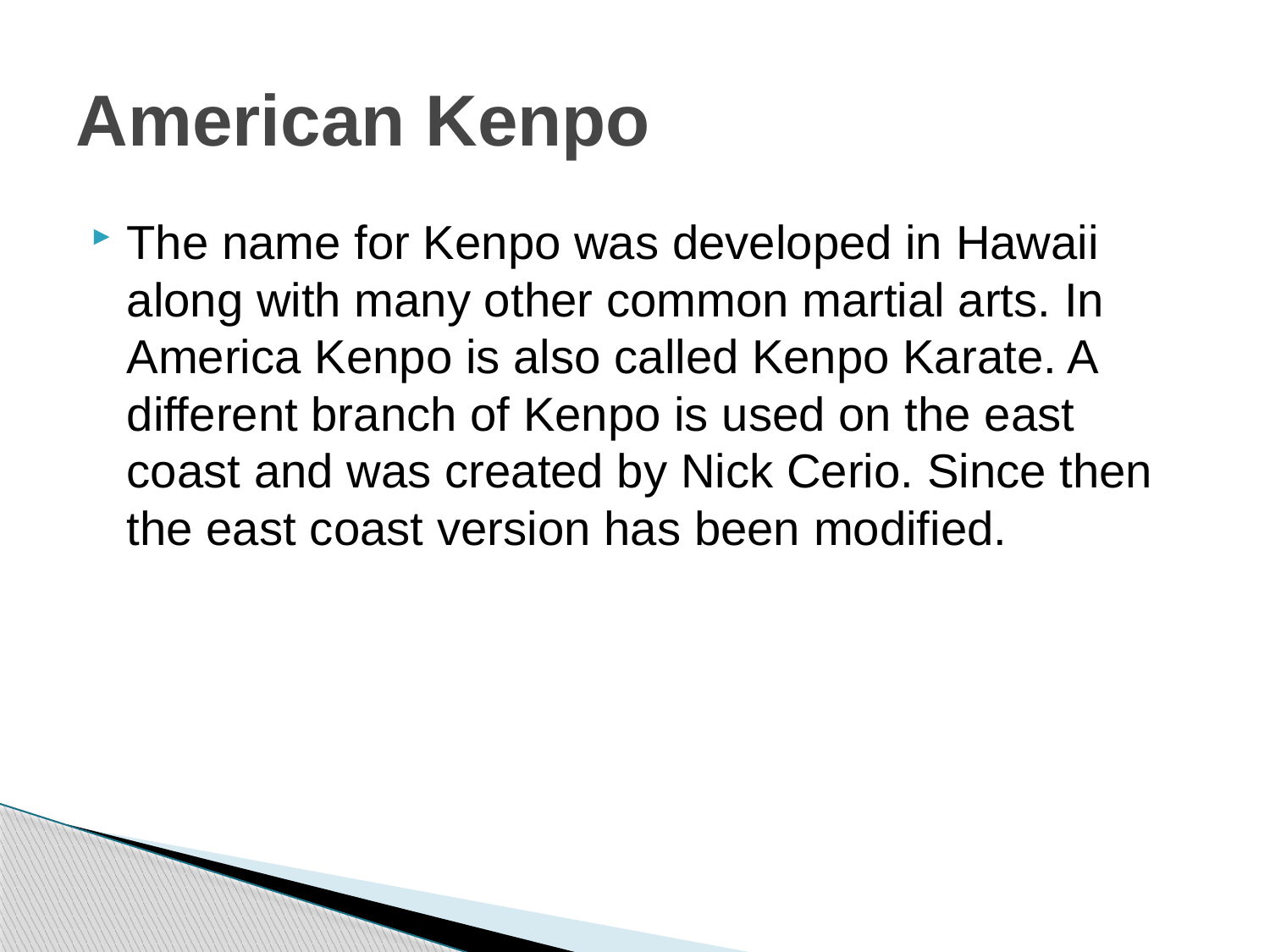

# American Kenpo
The name for Kenpo was developed in Hawaii along with many other common martial arts. In America Kenpo is also called Kenpo Karate. A different branch of Kenpo is used on the east coast and was created by Nick Cerio. Since then the east coast version has been modified.